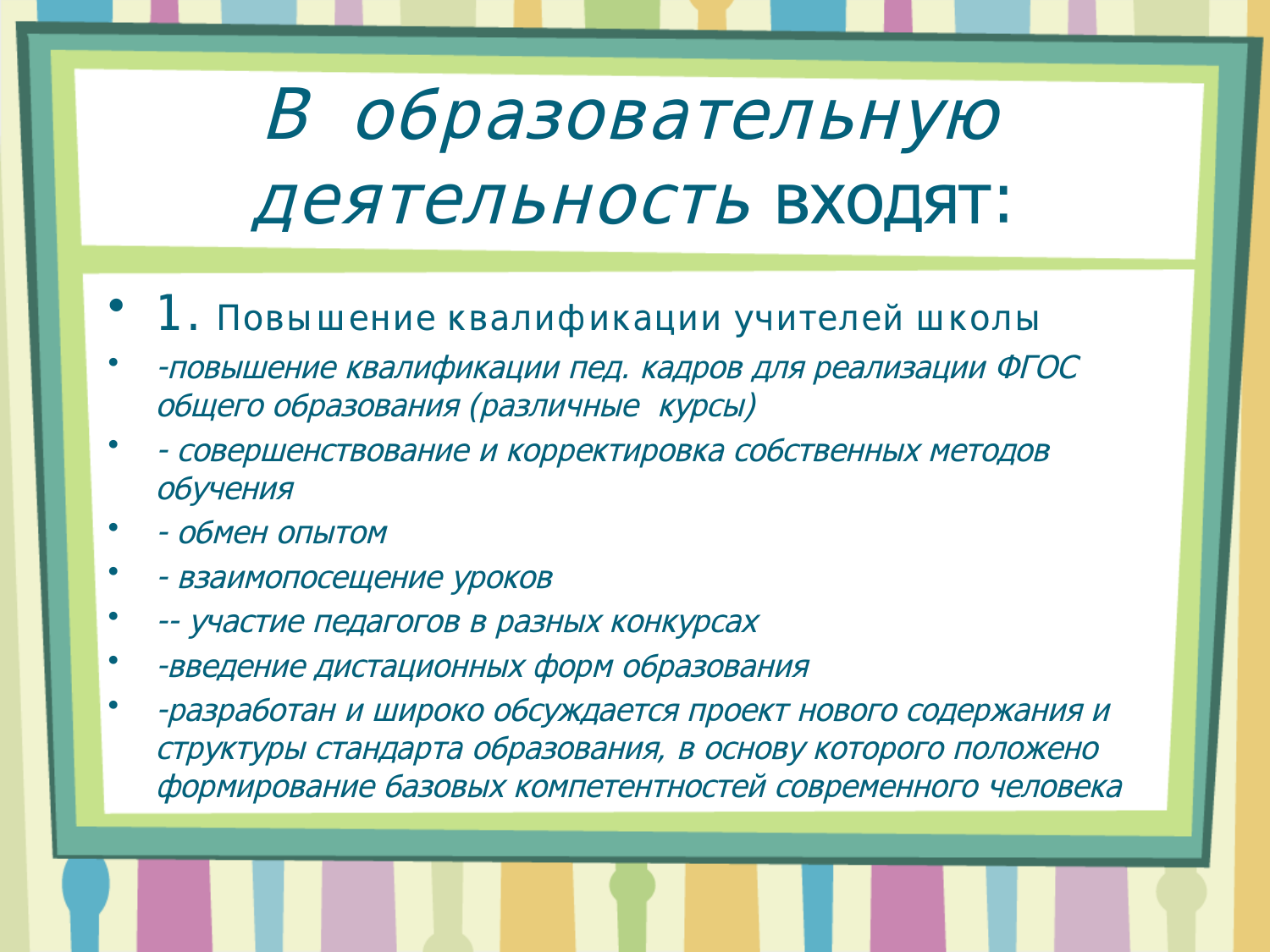

# В  образовательную деятельность входят:
1. Повышение квалификации учителей школы
-повышение квалификации пед. кадров для реализации ФГОС общего образования (различные  курсы)
- совершенствование и корректировка собственных методов обучения
- обмен опытом
- взаимопосещение уроков
-- участие педагогов в разных конкурсах
-введение дистационных форм образования
-разработан и широко обсуждается проект нового содержания и структуры стандарта образования, в основу которого положено формирование базовых компетентностей современного человека